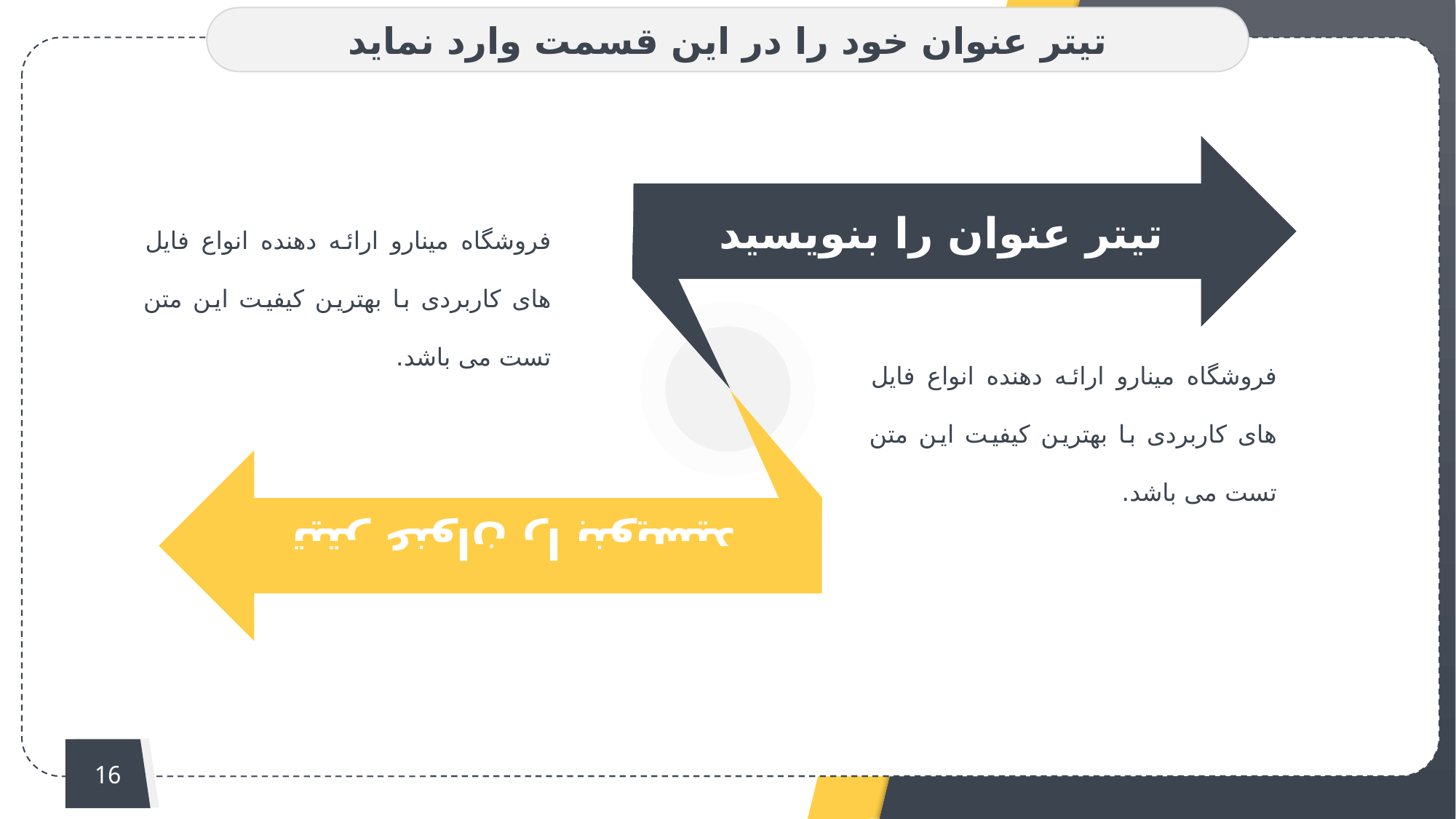

تیتر عنوان خود را در این قسمت وارد نماید
تیتر عنوان را بنویسید

تیتر عنوان را بنویسید

فروشگاه مینارو ارائه دهنده انواع فایل های کاربردی با بهترین کیفیت این متن تست می باشد.
فروشگاه مینارو ارائه دهنده انواع فایل های کاربردی با بهترین کیفیت این متن تست می باشد.
16